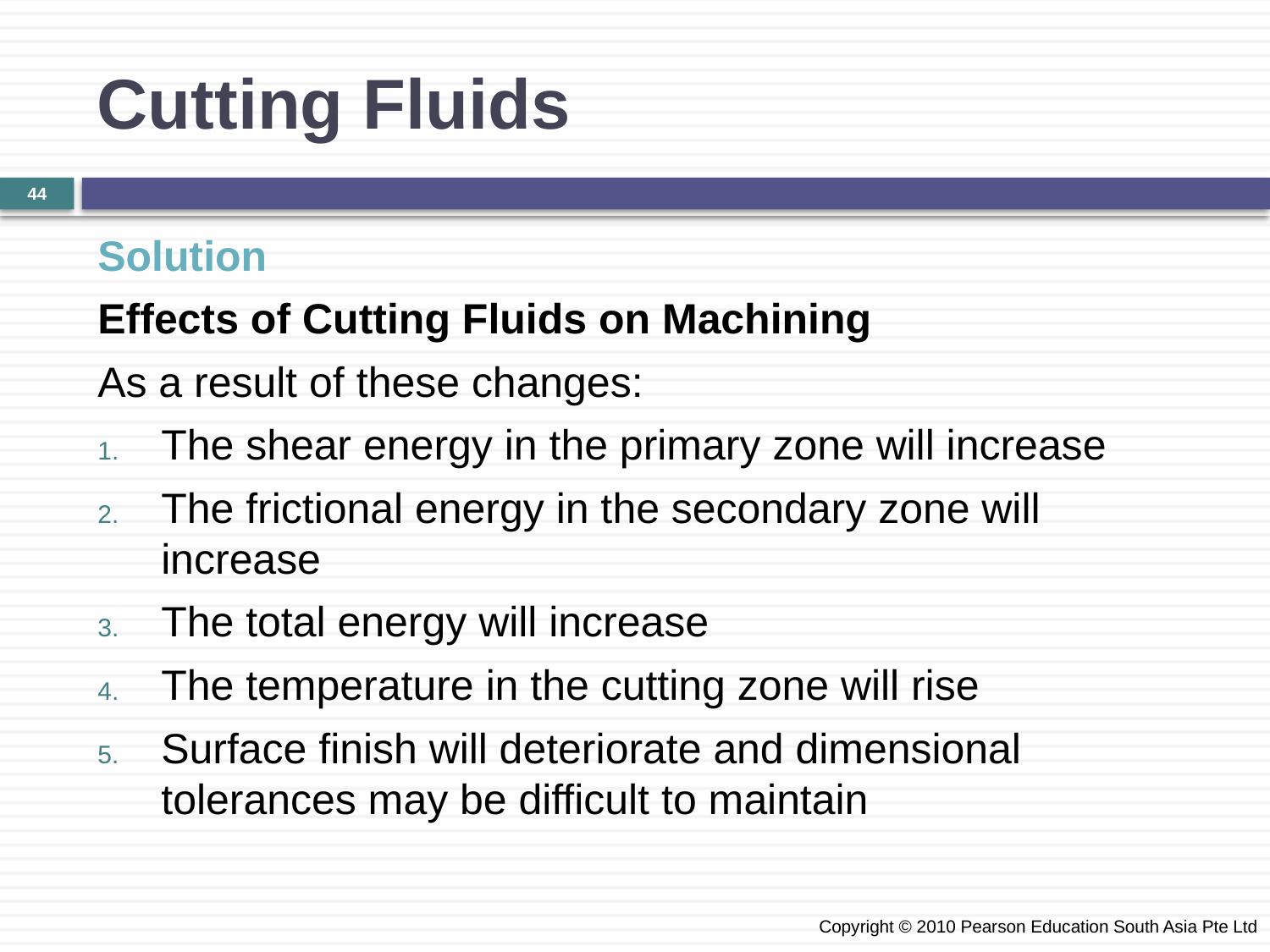

Cutting Fluids
44
Solution
Effects of Cutting Fluids on Machining
As a result of these changes:
The shear energy in the primary zone will increase
The frictional energy in the secondary zone will increase
The total energy will increase
The temperature in the cutting zone will rise
Surface finish will deteriorate and dimensional tolerances may be difficult to maintain
   Copyright © 2010 Pearson Education South Asia Pte Ltd